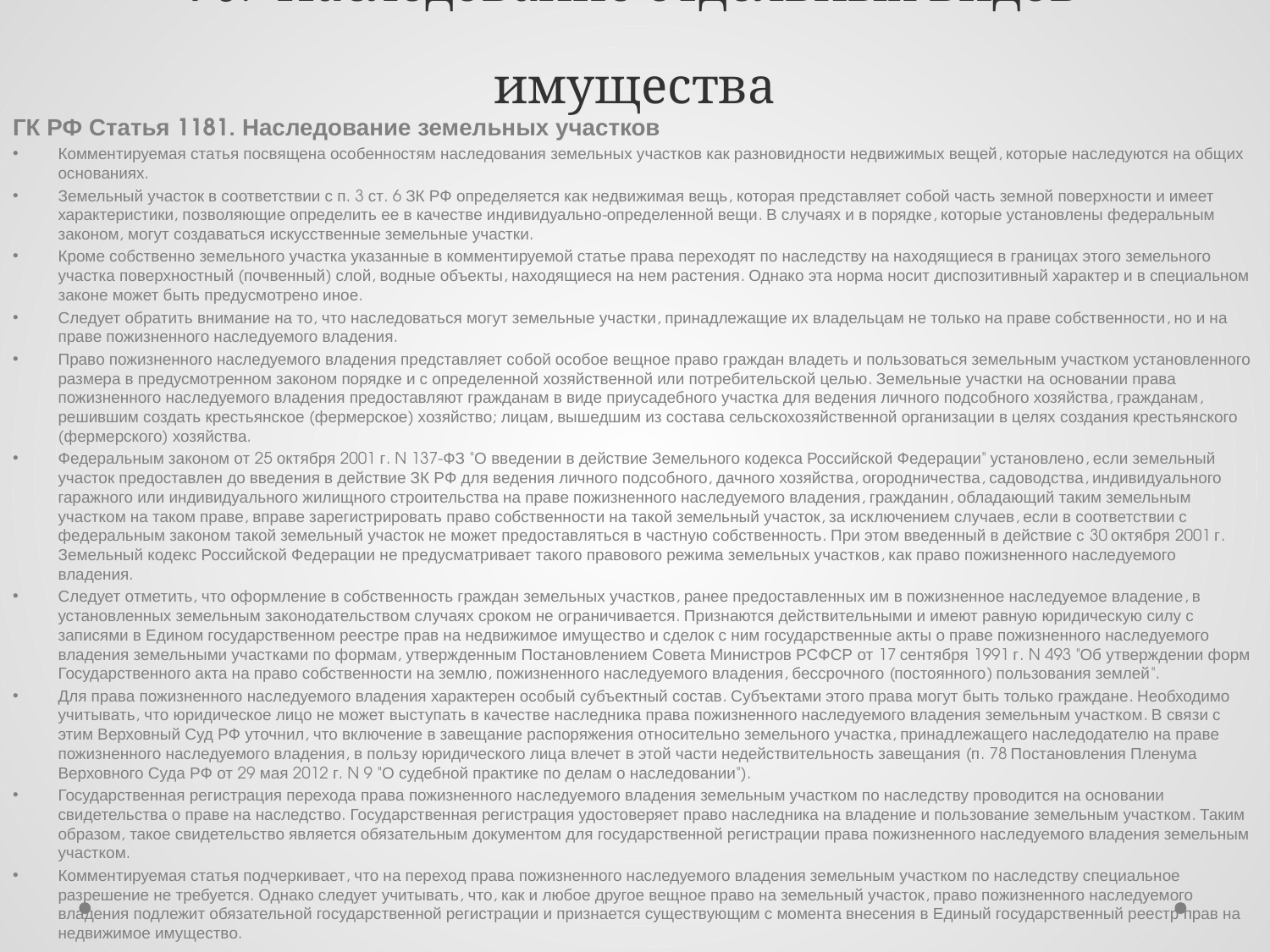

# 70.  Наследование отдельных видов имущества
ГК РФ Статья 1181. Наследование земельных участков
Комментируемая статья посвящена особенностям наследования земельных участков как разновидности недвижимых вещей, которые наследуются на общих основаниях.
Земельный участок в соответствии с п. 3 ст. 6 ЗК РФ определяется как недвижимая вещь, которая представляет собой часть земной поверхности и имеет характеристики, позволяющие определить ее в качестве индивидуально-определенной вещи. В случаях и в порядке, которые установлены федеральным законом, могут создаваться искусственные земельные участки.
Кроме собственно земельного участка указанные в комментируемой статье права переходят по наследству на находящиеся в границах этого земельного участка поверхностный (почвенный) слой, водные объекты, находящиеся на нем растения. Однако эта норма носит диспозитивный характер и в специальном законе может быть предусмотрено иное.
Следует обратить внимание на то, что наследоваться могут земельные участки, принадлежащие их владельцам не только на праве собственности, но и на праве пожизненного наследуемого владения.
Право пожизненного наследуемого владения представляет собой особое вещное право граждан владеть и пользоваться земельным участком установленного размера в предусмотренном законом порядке и с определенной хозяйственной или потребительской целью. Земельные участки на основании права пожизненного наследуемого владения предоставляют гражданам в виде приусадебного участка для ведения личного подсобного хозяйства, гражданам, решившим создать крестьянское (фермерское) хозяйство; лицам, вышедшим из состава сельскохозяйственной организации в целях создания крестьянского (фермерского) хозяйства.
Федеральным законом от 25 октября 2001 г. N 137-ФЗ "О введении в действие Земельного кодекса Российской Федерации" установлено, если земельный участок предоставлен до введения в действие ЗК РФ для ведения личного подсобного, дачного хозяйства, огородничества, садоводства, индивидуального гаражного или индивидуального жилищного строительства на праве пожизненного наследуемого владения, гражданин, обладающий таким земельным участком на таком праве, вправе зарегистрировать право собственности на такой земельный участок, за исключением случаев, если в соответствии с федеральным законом такой земельный участок не может предоставляться в частную собственность. При этом введенный в действие с 30 октября 2001 г. Земельный кодекс Российской Федерации не предусматривает такого правового режима земельных участков, как право пожизненного наследуемого владения.
Следует отметить, что оформление в собственность граждан земельных участков, ранее предоставленных им в пожизненное наследуемое владение, в установленных земельным законодательством случаях сроком не ограничивается. Признаются действительными и имеют равную юридическую силу с записями в Едином государственном реестре прав на недвижимое имущество и сделок с ним государственные акты о праве пожизненного наследуемого владения земельными участками по формам, утвержденным Постановлением Совета Министров РСФСР от 17 сентября 1991 г. N 493 "Об утверждении форм Государственного акта на право собственности на землю, пожизненного наследуемого владения, бессрочного (постоянного) пользования землей".
Для права пожизненного наследуемого владения характерен особый субъектный состав. Субъектами этого права могут быть только граждане. Необходимо учитывать, что юридическое лицо не может выступать в качестве наследника права пожизненного наследуемого владения земельным участком. В связи с этим Верховный Суд РФ уточнил, что включение в завещание распоряжения относительно земельного участка, принадлежащего наследодателю на праве пожизненного наследуемого владения, в пользу юридического лица влечет в этой части недействительность завещания (п. 78 Постановления Пленума Верховного Суда РФ от 29 мая 2012 г. N 9 "О судебной практике по делам о наследовании").
Государственная регистрация перехода права пожизненного наследуемого владения земельным участком по наследству проводится на основании свидетельства о праве на наследство. Государственная регистрация удостоверяет право наследника на владение и пользование земельным участком. Таким образом, такое свидетельство является обязательным документом для государственной регистрации права пожизненного наследуемого владения земельным участком.
Комментируемая статья подчеркивает, что на переход права пожизненного наследуемого владения земельным участком по наследству специальное разрешение не требуется. Однако следует учитывать, что, как и любое другое вещное право на земельный участок, право пожизненного наследуемого владения подлежит обязательной государственной регистрации и признается существующим с момента внесения в Единый государственный реестр прав на недвижимое имущество.